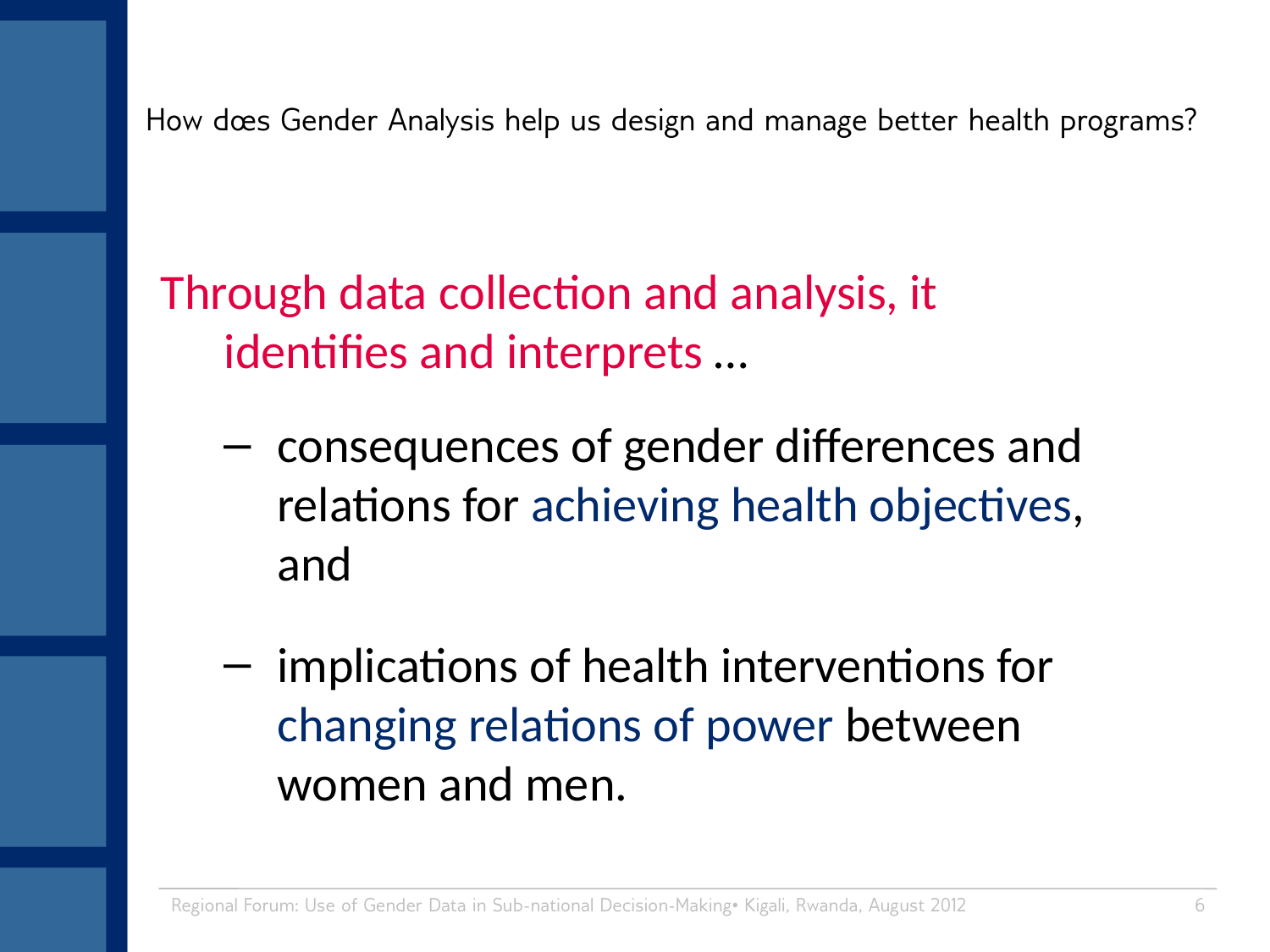

# How does Gender Analysis help us design and manage better health programs?
Through data collection and analysis, it identifies and interprets …
consequences of gender differences and relations for achieving health objectives, and
implications of health interventions for changing relations of power between women and men.